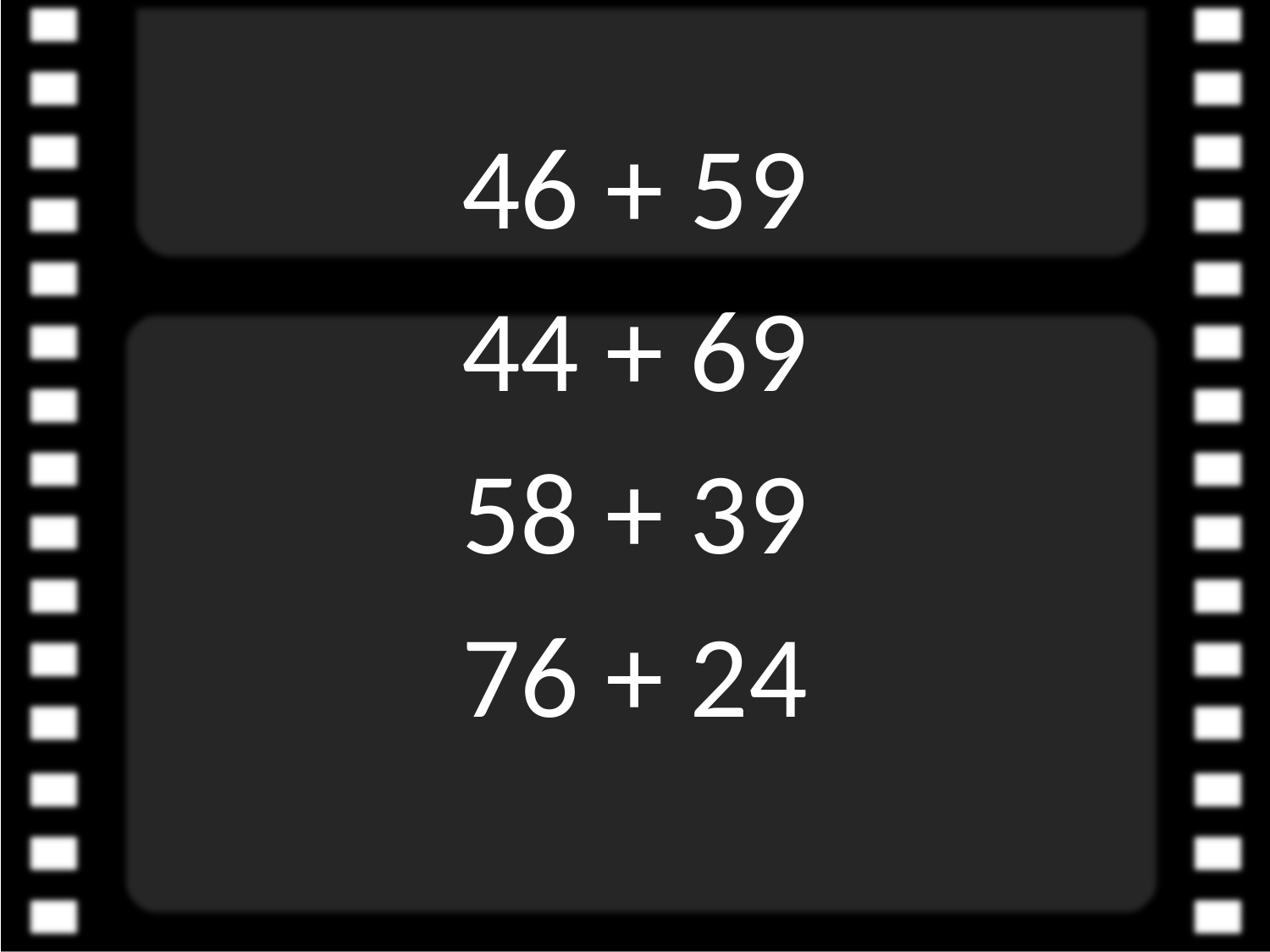

46 + 59
44 + 69
58 + 39
76 + 24